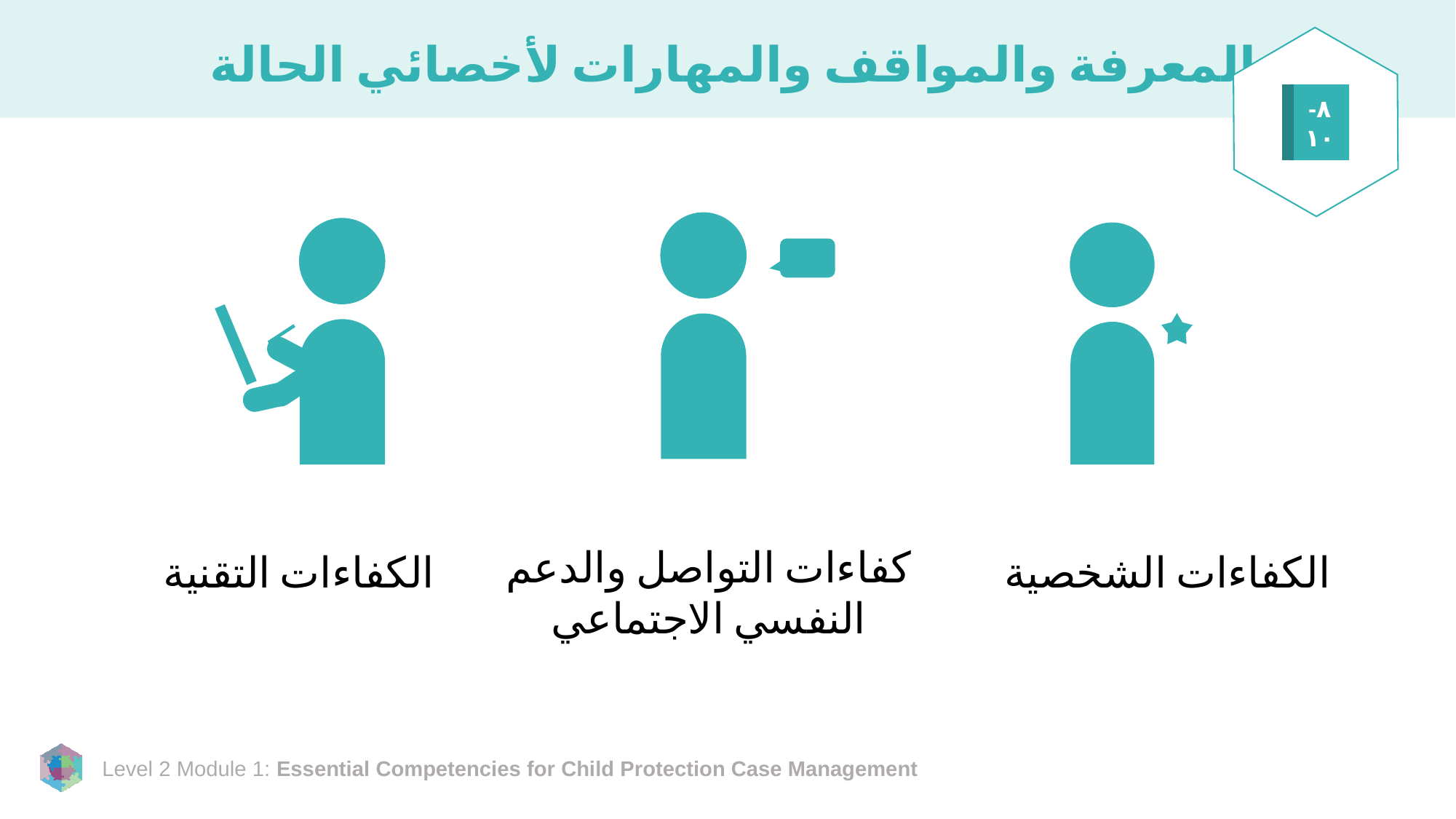

# المعرفة والمواقف والمهارات لأخصائي الحالة

٨-١٠

كفاءات التواصل والدعم النفسي الاجتماعي
الكفاءات التقنية
الكفاءات الشخصية